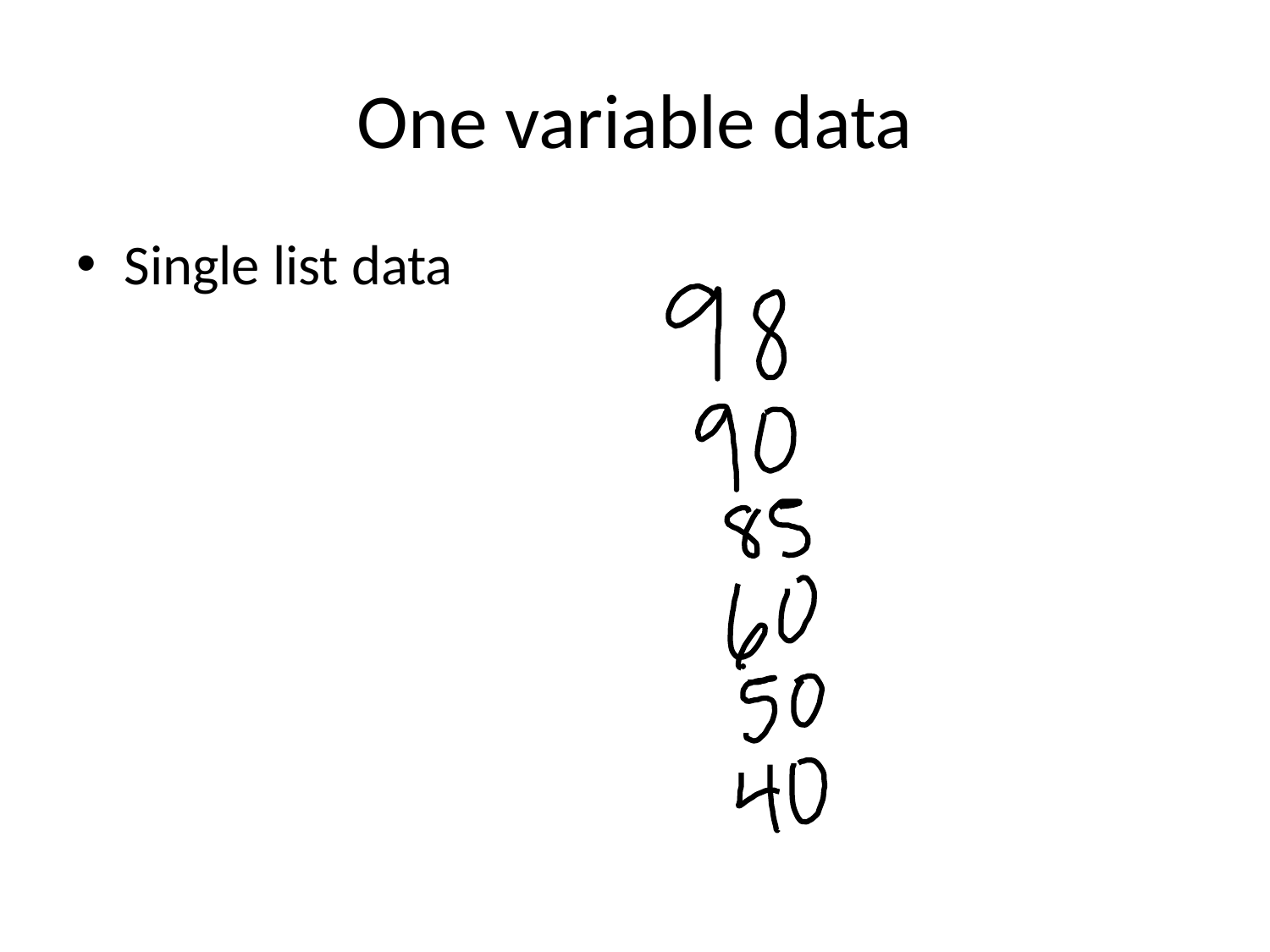

# One variable data
Single list data